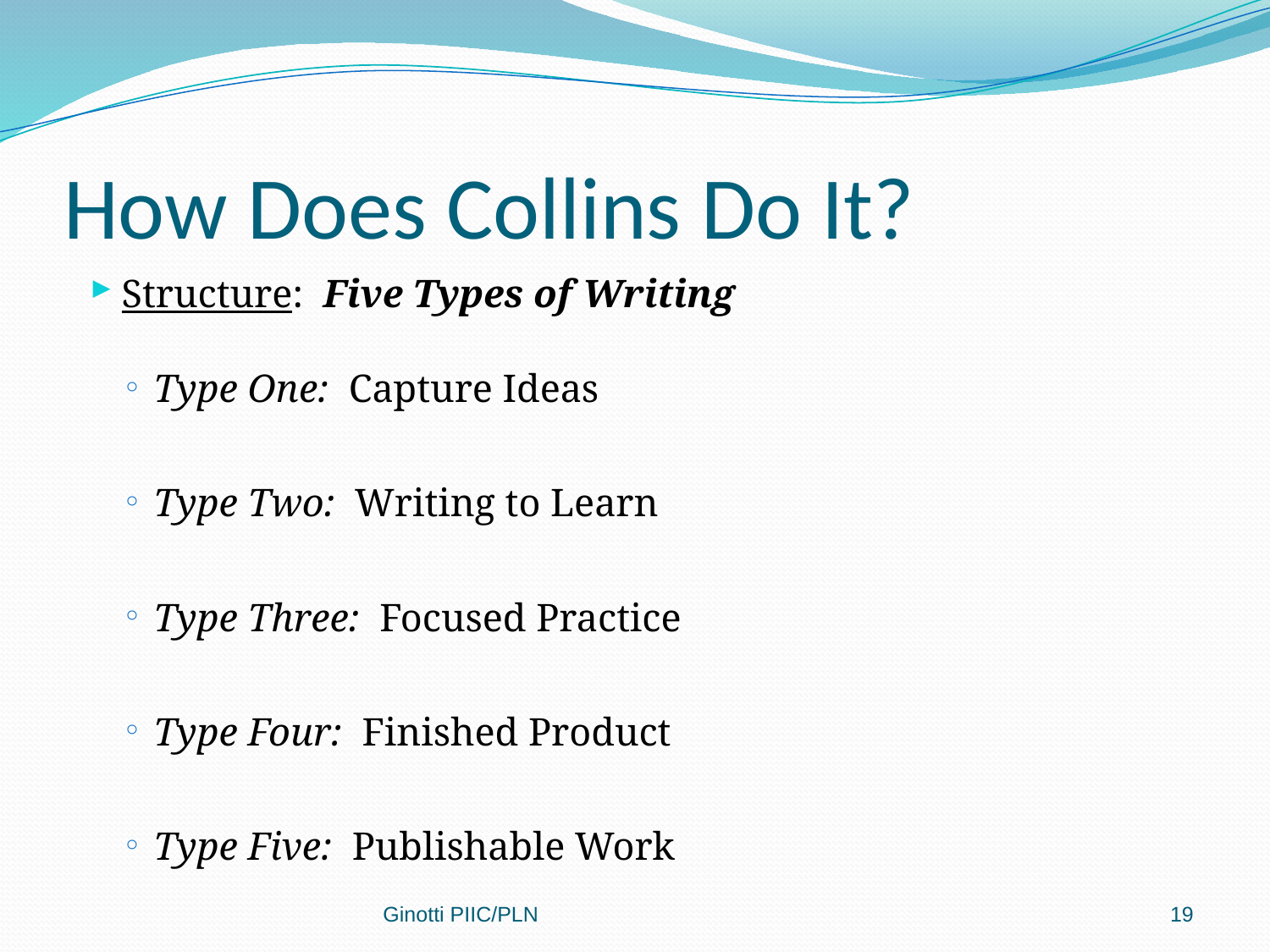

# How Does Collins Do It?
Structure:  Five Types of Writing

Type One:  Capture Ideas

Type Two:  Writing to Learn

Type Three:  Focused Practice

Type Four:  Finished Product

Type Five:  Publishable Work
Ginotti PIIC/PLN
19